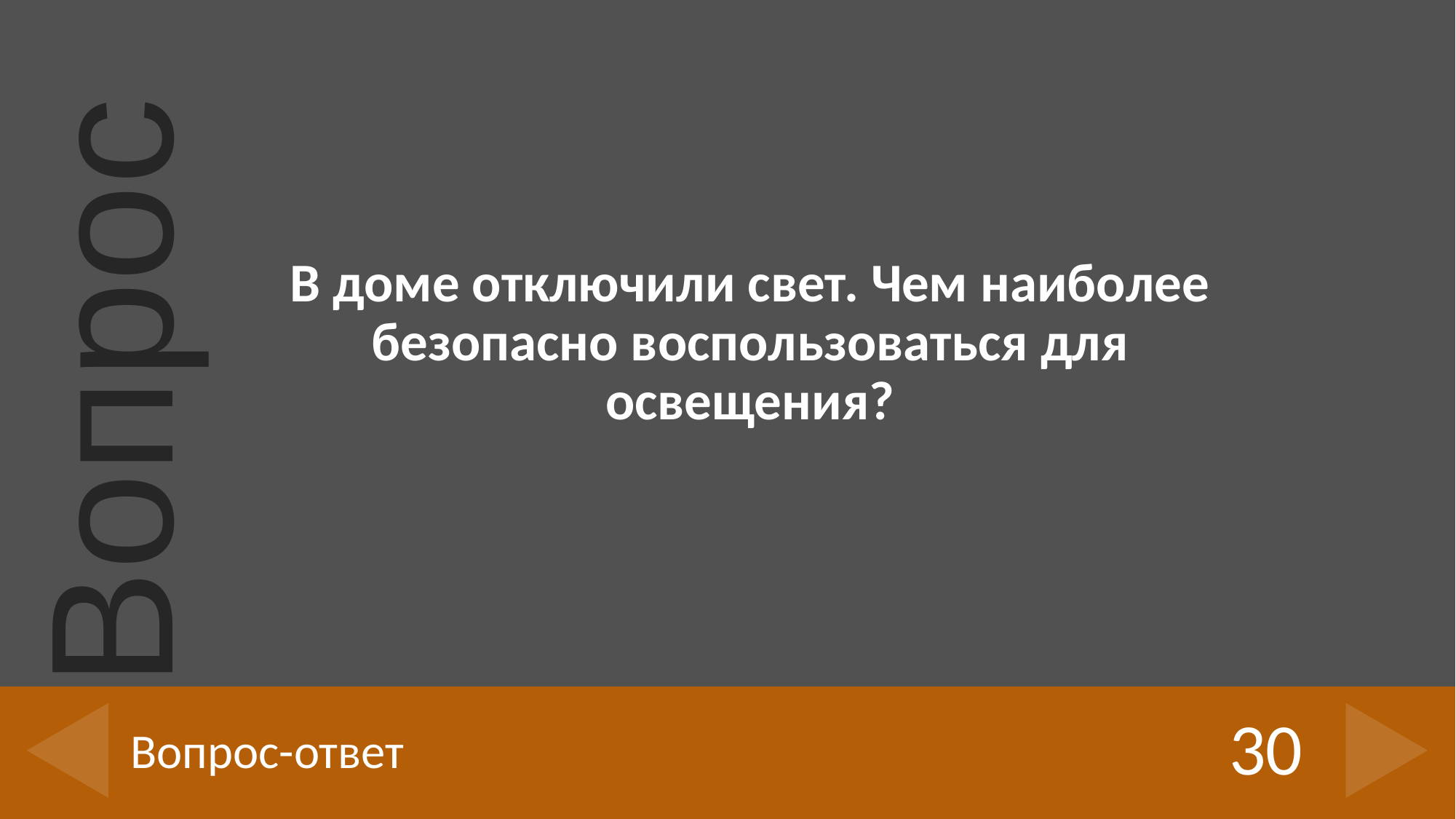

В доме отключили свет. Чем наиболее безопасно воспользоваться для освещения?
30
# Вопрос-ответ